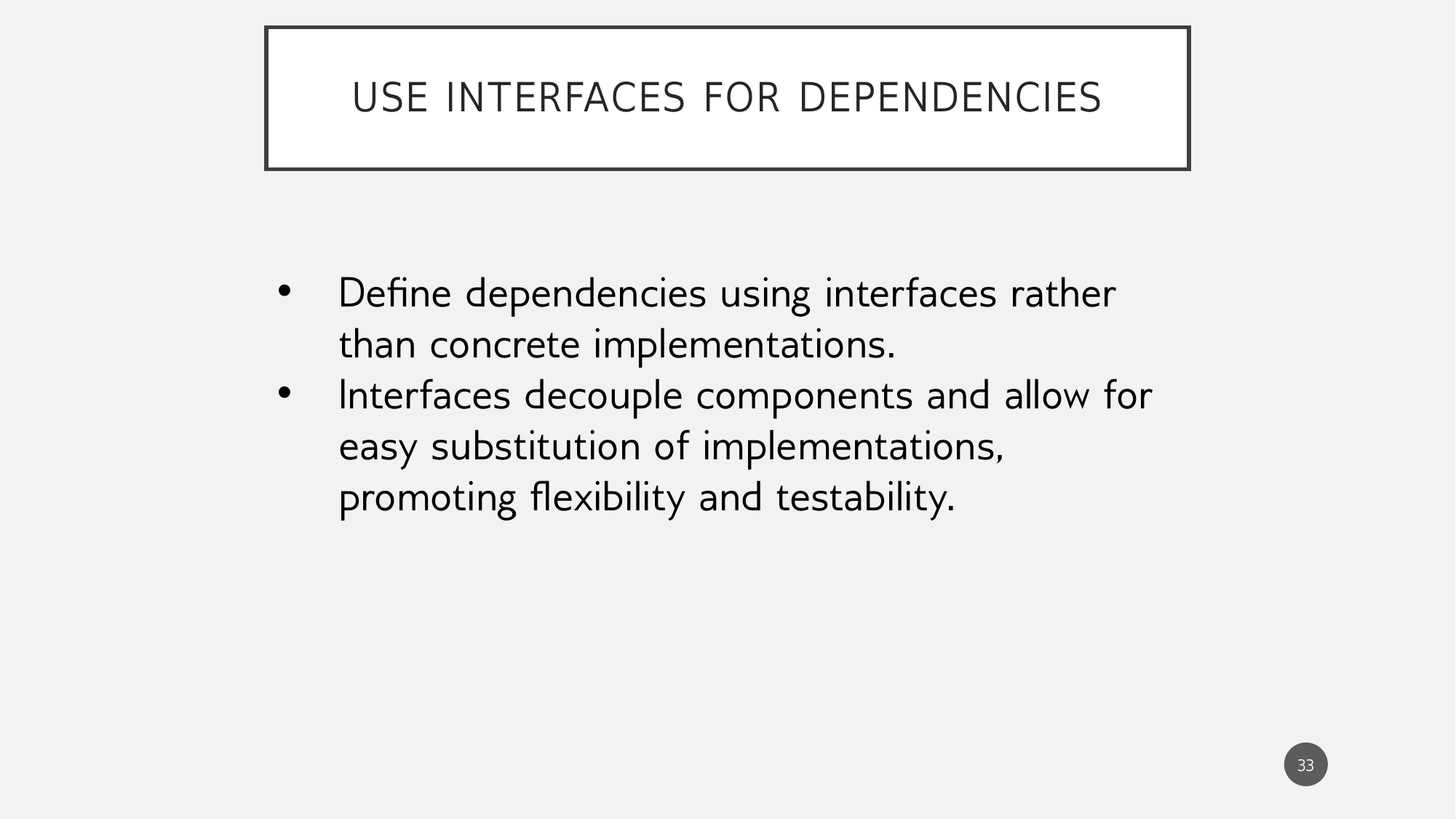

# Use Interfaces for Dependencies
Define dependencies using interfaces rather than concrete implementations.
Interfaces decouple components and allow for easy substitution of implementations, promoting flexibility and testability.

33